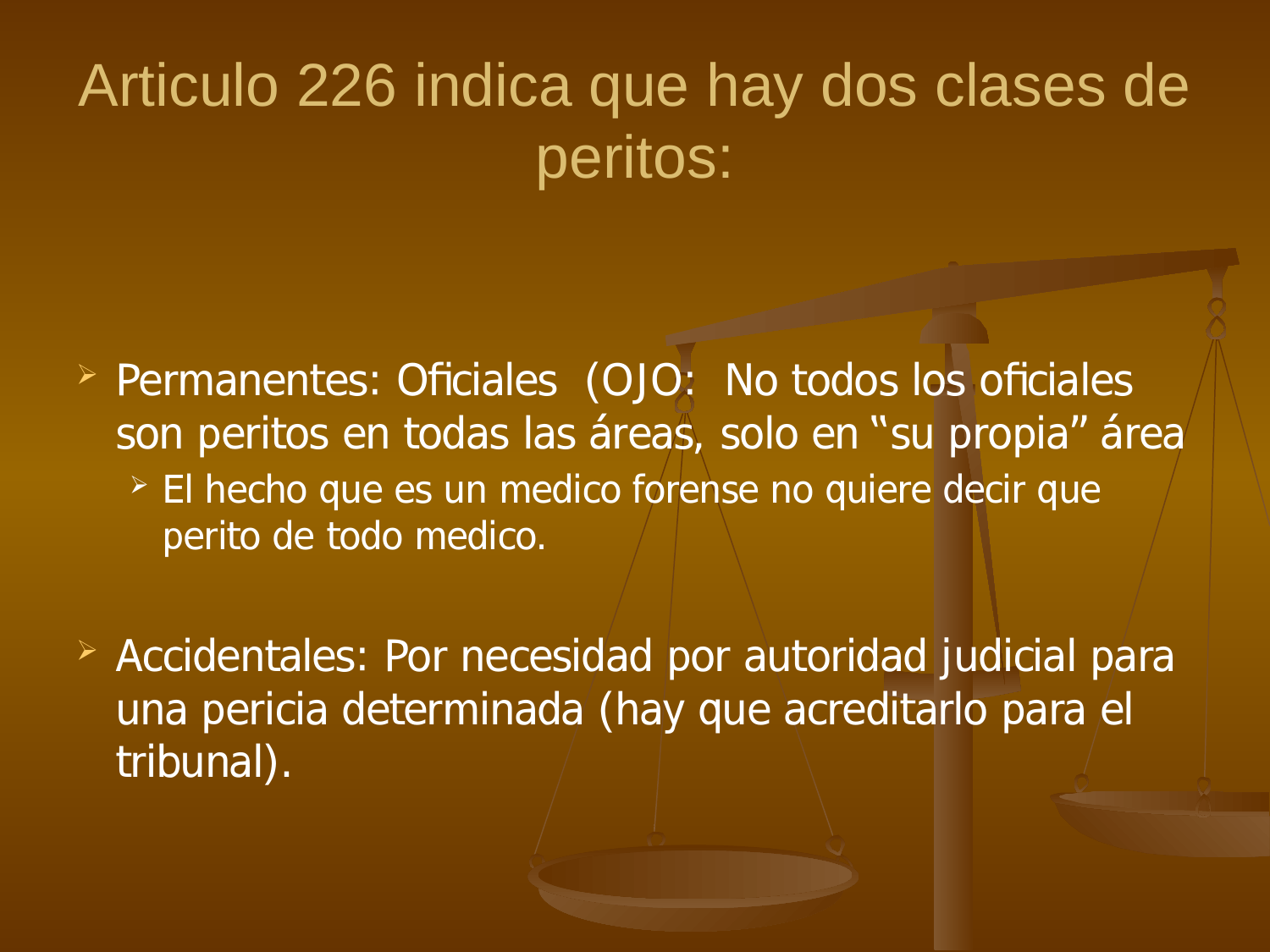

# Articulo 226 indica que hay dos clases de peritos:

Permanentes: Oficiales  (OJO:  No todos los oficiales son peritos en todas las áreas, solo en “su propia” área
El hecho que es un medico forense no quiere decir que perito de todo medico.

Accidentales: Por necesidad por autoridad judicial para una pericia determinada (hay que acreditarlo para el tribunal).